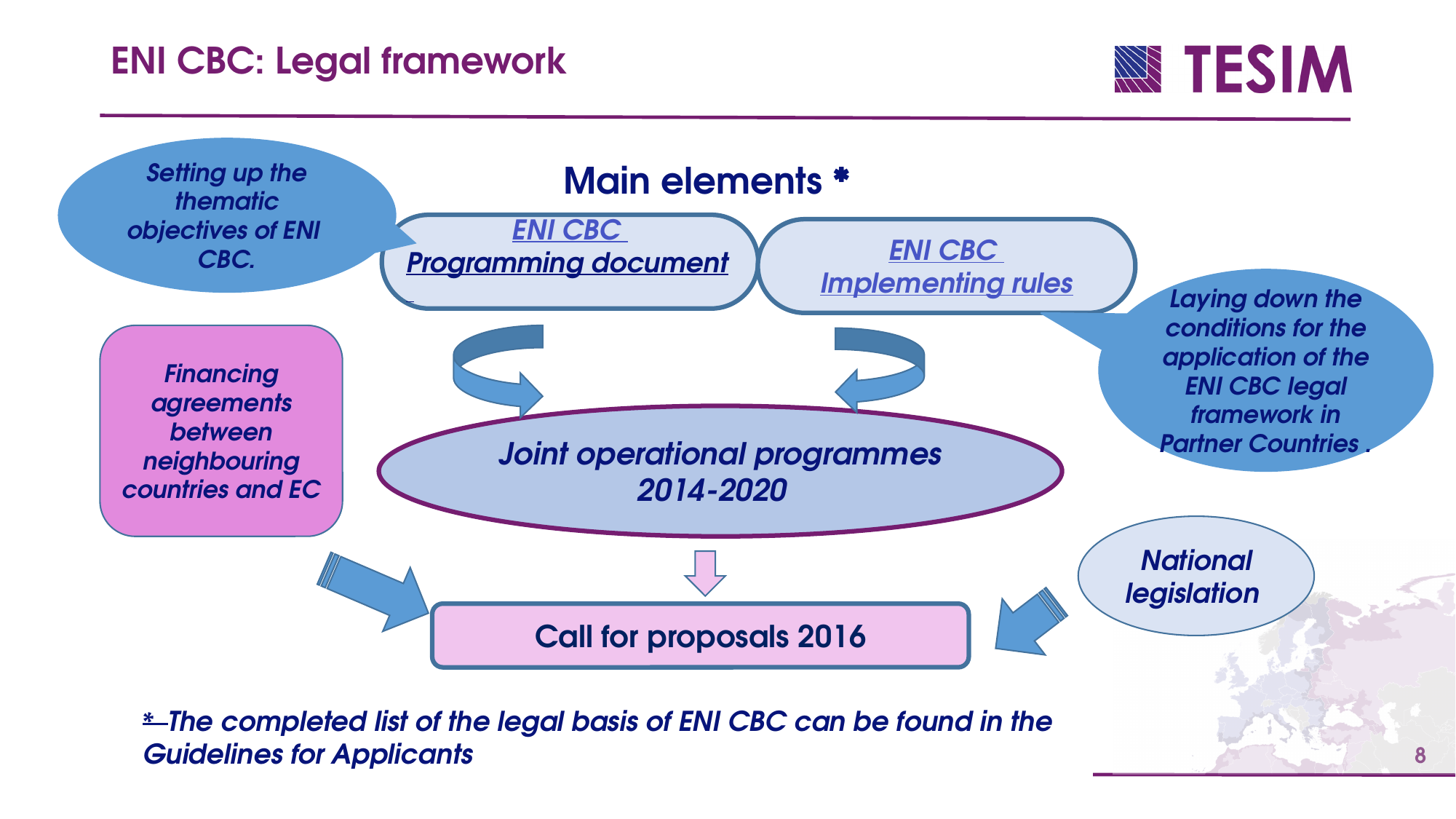

ENI CBC: Legal framework
Setting up the thematic objectives of ENI  CBC.
Main elements *
ENI CBC
Programming document
ENI CBC
Implementing rules
Laying down the conditions for the application of the ENI CBC legal framework in Partner Countries .
Financing agreements between neighbouring countries and EC

Joint operational programmes 2014-2020
National legislation

Call for proposals 2016
*  The completed list of the legal basis of ENI CBC can be found in the Guidelines for Applicants